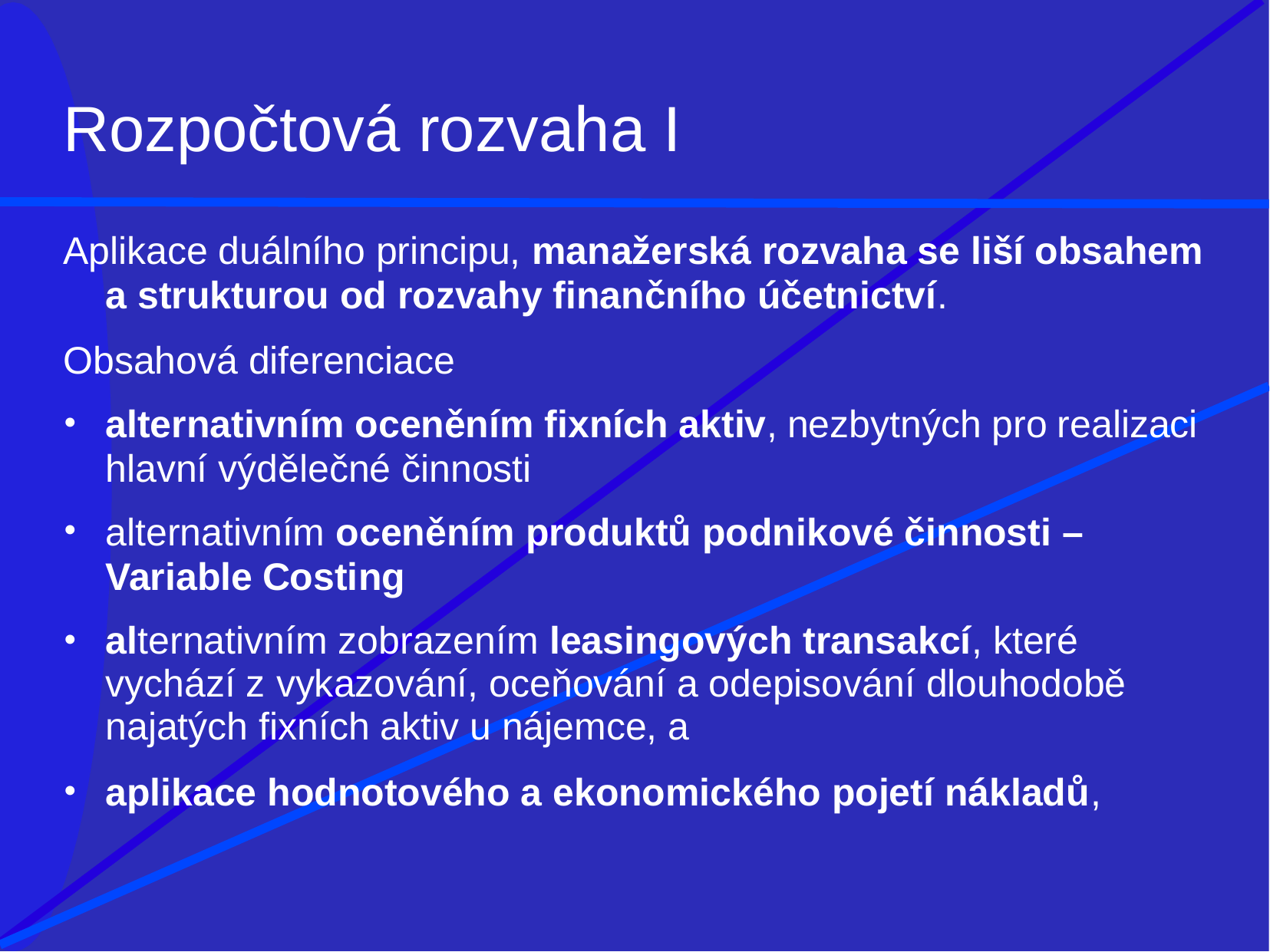

# Rozpočtová rozvaha I
Aplikace duálního principu, manažerská rozvaha se liší obsahem
a strukturou od rozvahy finančního účetnictví.
Obsahová diferenciace
alternativním oceněním fixních aktiv, nezbytných pro realizaci
hlavní výdělečné činnosti
alternativním oceněním produktů podnikové činnosti –
Variable Costing
alternativním zobrazením leasingových transakcí, které vychází z vykazování, oceňování a odepisování dlouhodobě najatých fixních aktiv u nájemce, a
aplikace hodnotového a ekonomického pojetí nákladů,